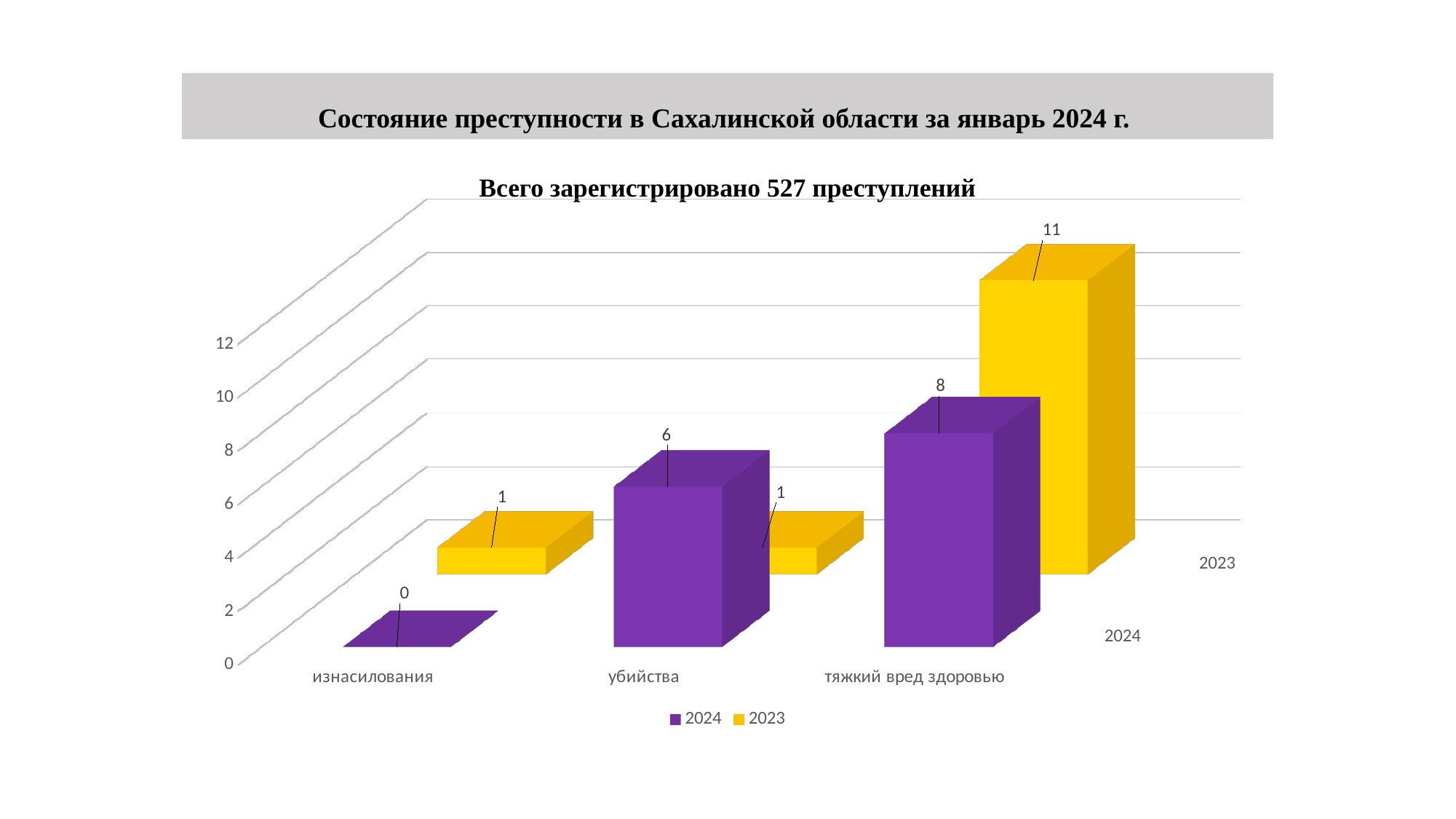

# Состояние преступности в Сахалинской области за январь 2024 г.
Всего зарегистрировано 527 преступлений

[unsupported chart]